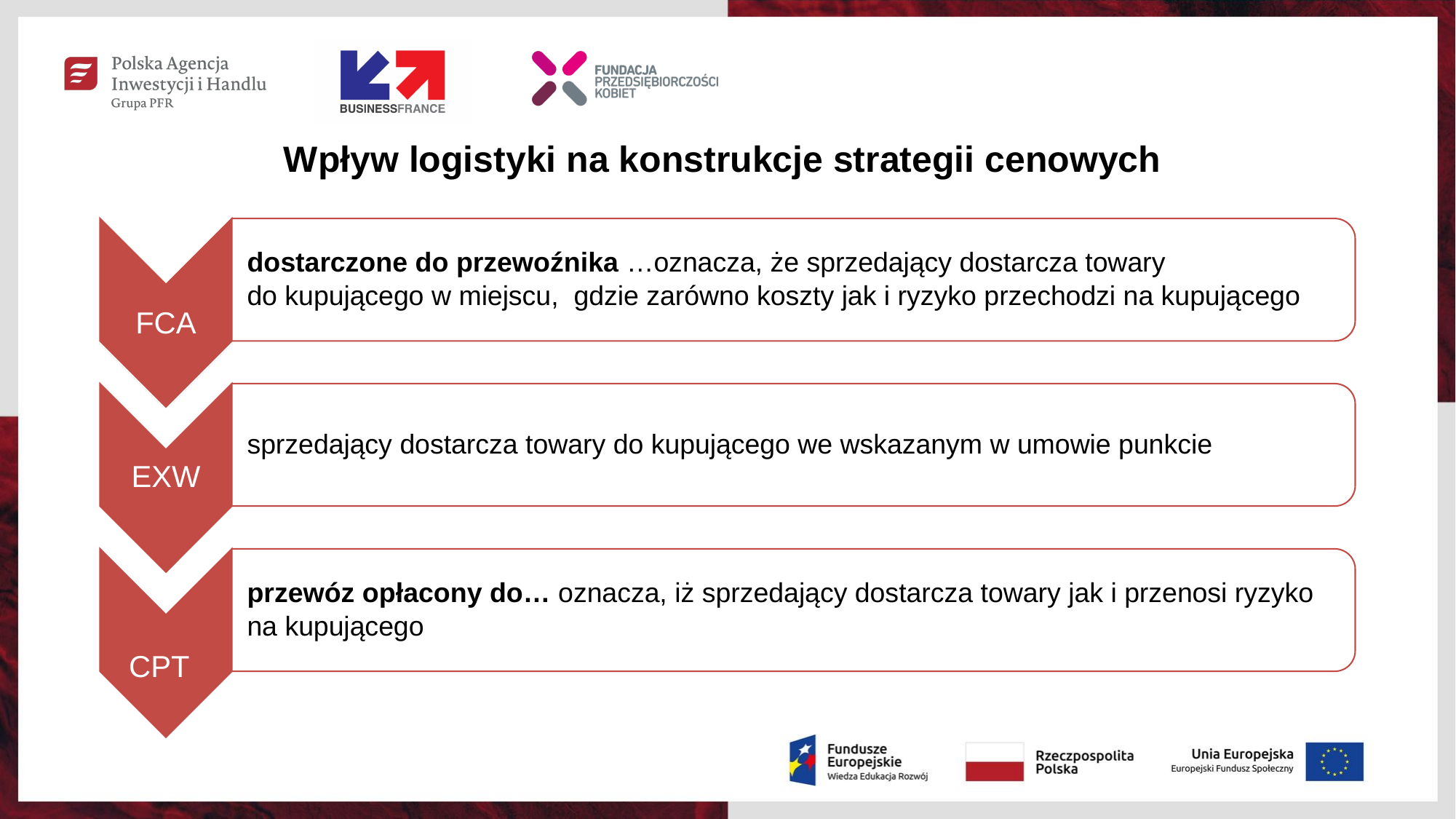

# Wpływ logistyki na konstrukcje strategii cenowych
FCA
dostarczone do przewoźnika …oznacza, że sprzedający dostarcza towary
do kupującego w miejscu,  gdzie zarówno koszty jak i ryzyko przechodzi na kupującego
EXW
sprzedający dostarcza towary do kupującego we wskazanym w umowie punkcie
CPT
przewóz opłacony do… oznacza, iż sprzedający dostarcza towary jak i przenosi ryzyko
na kupującego